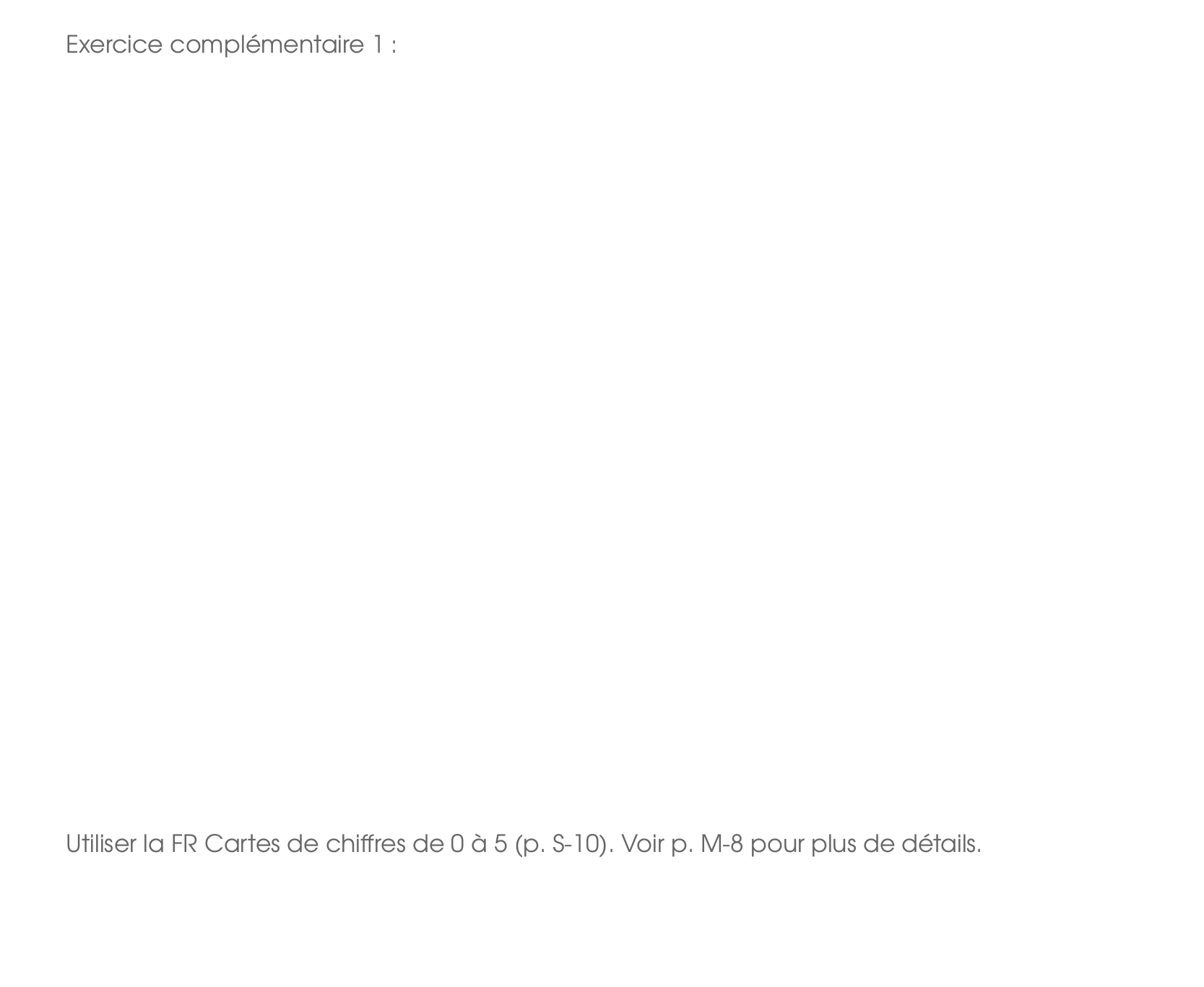

Exercice complémentaire 1 :
Utiliser la FR Cartes de chiffres de 0 à 5 (p. S-10). Voir p. M-8 pour plus de détails.